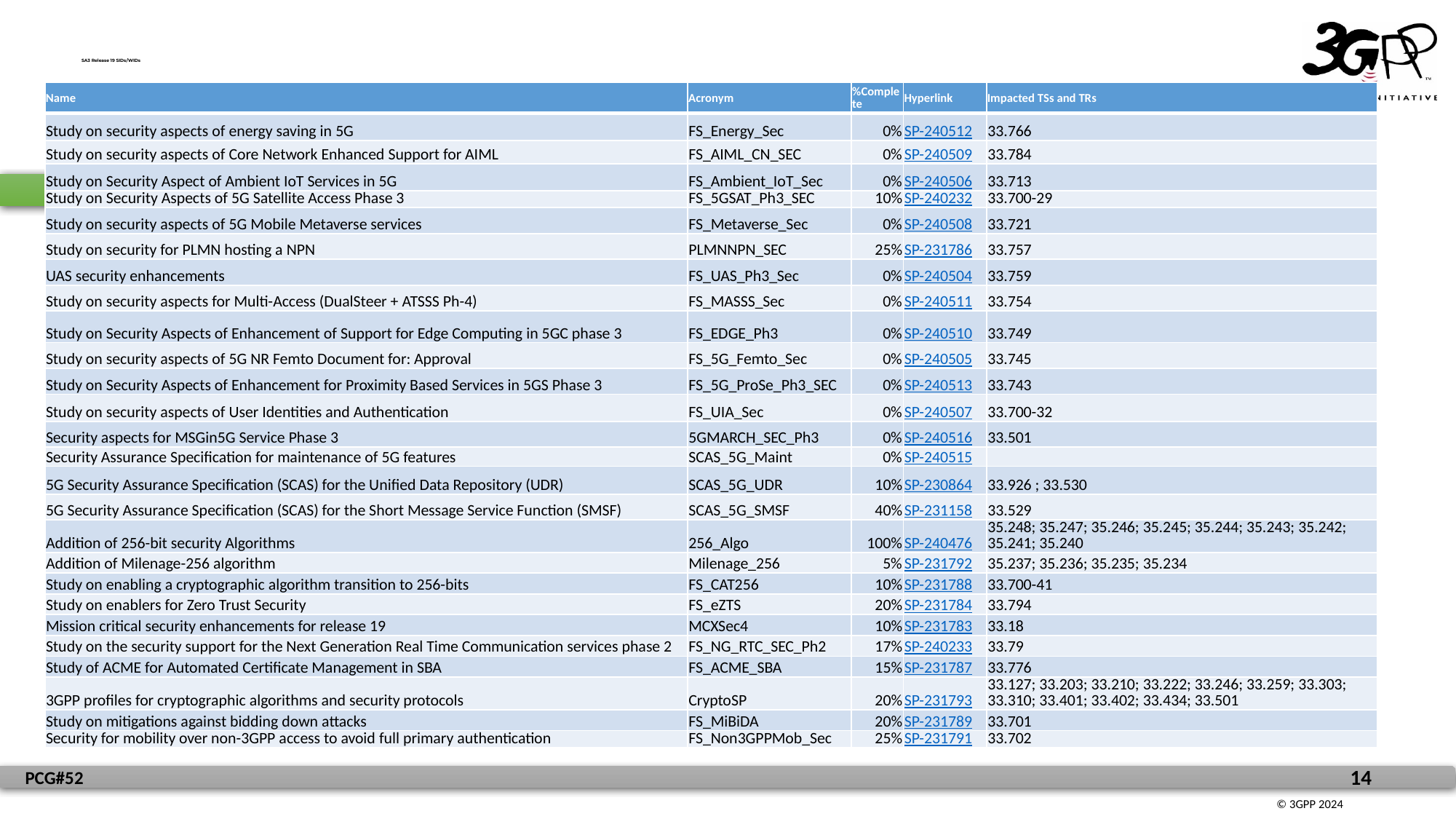

# SA3 Release 19 SIDs/WIDs
| Name | Acronym | %Complete | Hyperlink | Impacted TSs and TRs |
| --- | --- | --- | --- | --- |
| Study on security aspects of energy saving in 5G | FS\_Energy\_Sec | 0% | SP-240512 | 33.766 |
| Study on security aspects of Core Network Enhanced Support for AIML | FS\_AIML\_CN\_SEC | 0% | SP-240509 | 33.784 |
| Study on Security Aspect of Ambient IoT Services in 5G | FS\_Ambient\_IoT\_Sec | 0% | SP-240506 | 33.713 |
| Study on Security Aspects of 5G Satellite Access Phase 3 | FS\_5GSAT\_Ph3\_SEC | 10% | SP-240232 | 33.700-29 |
| Study on security aspects of 5G Mobile Metaverse services | FS\_Metaverse\_Sec | 0% | SP-240508 | 33.721 |
| Study on security for PLMN hosting a NPN | PLMNNPN\_SEC | 25% | SP-231786 | 33.757 |
| UAS security enhancements | FS\_UAS\_Ph3\_Sec | 0% | SP-240504 | 33.759 |
| Study on security aspects for Multi-Access (DualSteer + ATSSS Ph-4) | FS\_MASSS\_Sec | 0% | SP-240511 | 33.754 |
| Study on Security Aspects of Enhancement of Support for Edge Computing in 5GC phase 3 | FS\_EDGE\_Ph3 | 0% | SP-240510 | 33.749 |
| Study on security aspects of 5G NR Femto Document for: Approval | FS\_5G\_Femto\_Sec | 0% | SP-240505 | 33.745 |
| Study on Security Aspects of Enhancement for Proximity Based Services in 5GS Phase 3 | FS\_5G\_ProSe\_Ph3\_SEC | 0% | SP-240513 | 33.743 |
| Study on security aspects of User Identities and Authentication | FS\_UIA\_Sec | 0% | SP-240507 | 33.700-32 |
| Security aspects for MSGin5G Service Phase 3 | 5GMARCH\_SEC\_Ph3 | 0% | SP-240516 | 33.501 |
| Security Assurance Specification for maintenance of 5G features | SCAS\_5G\_Maint | 0% | SP-240515 |  |
| 5G Security Assurance Specification (SCAS) for the Unified Data Repository (UDR) | SCAS\_5G\_UDR | 10% | SP-230864 | 33.926 ; 33.530 |
| 5G Security Assurance Specification (SCAS) for the Short Message Service Function (SMSF) | SCAS\_5G\_SMSF | 40% | SP-231158 | 33.529 |
| Addition of 256-bit security Algorithms | 256\_Algo | 100% | SP-240476 | 35.248; 35.247; 35.246; 35.245; 35.244; 35.243; 35.242; 35.241; 35.240 |
| Addition of Milenage-256 algorithm | Milenage\_256 | 5% | SP-231792 | 35.237; 35.236; 35.235; 35.234 |
| Study on enabling a cryptographic algorithm transition to 256-bits | FS\_CAT256 | 10% | SP-231788 | 33.700-41 |
| Study on enablers for Zero Trust Security | FS\_eZTS | 20% | SP-231784 | 33.794 |
| Mission critical security enhancements for release 19 | MCXSec4 | 10% | SP-231783 | 33.18 |
| Study on the security support for the Next Generation Real Time Communication services phase 2 | FS\_NG\_RTC\_SEC\_Ph2 | 17% | SP-240233 | 33.79 |
| Study of ACME for Automated Certificate Management in SBA | FS\_ACME\_SBA | 15% | SP-231787 | 33.776 |
| 3GPP profiles for cryptographic algorithms and security protocols | CryptoSP | 20% | SP-231793 | 33.127; 33.203; 33.210; 33.222; 33.246; 33.259; 33.303; 33.310; 33.401; 33.402; 33.434; 33.501 |
| Study on mitigations against bidding down attacks | FS\_MiBiDA | 20% | SP-231789 | 33.701 |
| Security for mobility over non-3GPP access to avoid full primary authentication | FS\_Non3GPPMob\_Sec | 25% | SP-231791 | 33.702 |